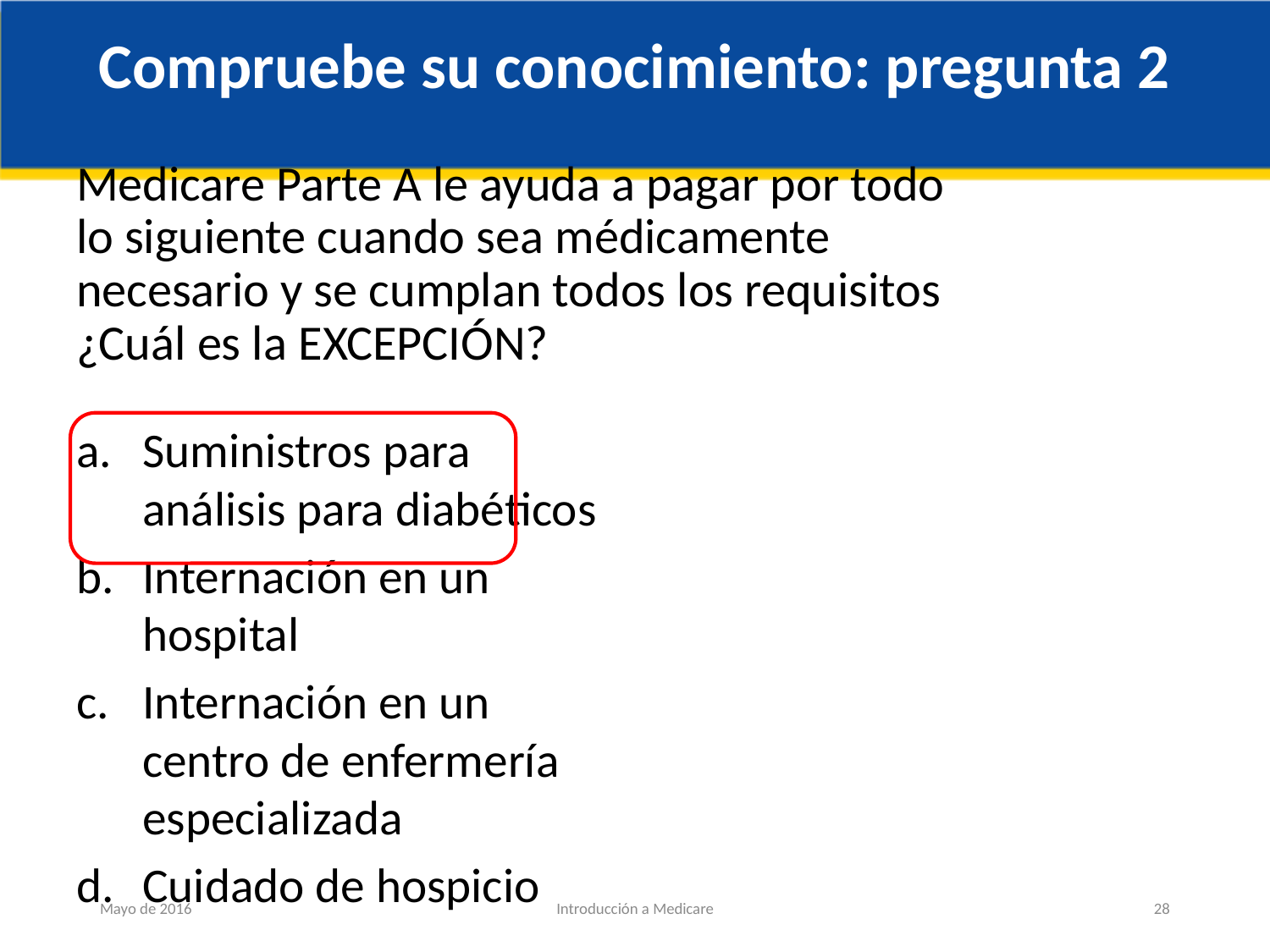

Compruebe su conocimiento: pregunta 2
# Medicare Parte A le ayuda a pagar por todo lo siguiente cuando sea médicamente necesario y se cumplan todos los requisitos ¿Cuál es la EXCEPCIÓN?
Suministros para análisis para diabéticos
Internación en un hospital
Internación en un centro de enfermería especializada
Cuidado de hospicio

Mayo de 2016
Introducción a Medicare
28